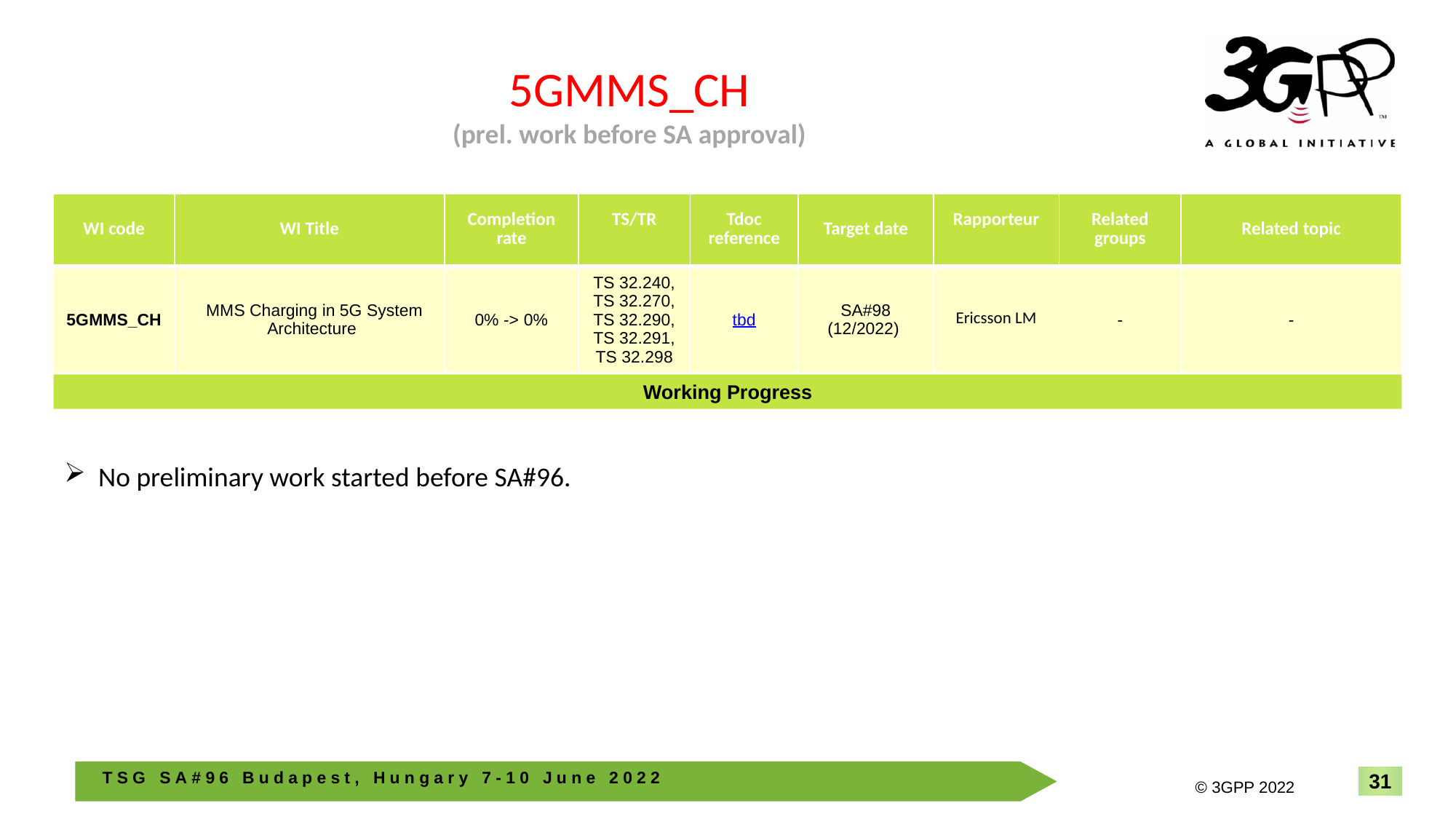

5GMMS_CH
(prel. work before SA approval)
| WI code | WI Title | Completion rate | TS/TR | Tdoc reference | Target date | Rapporteur | Related groups | Related topic |
| --- | --- | --- | --- | --- | --- | --- | --- | --- |
| 5GMMS\_CH | MMS Charging in 5G System Architecture | 0% -> 0% | TS 32.240, TS 32.270, TS 32.290, TS 32.291, TS 32.298 | tbd | SA#98 (12/2022) | Ericsson LM | - | - |
Working Progress

No preliminary work started before SA#96.